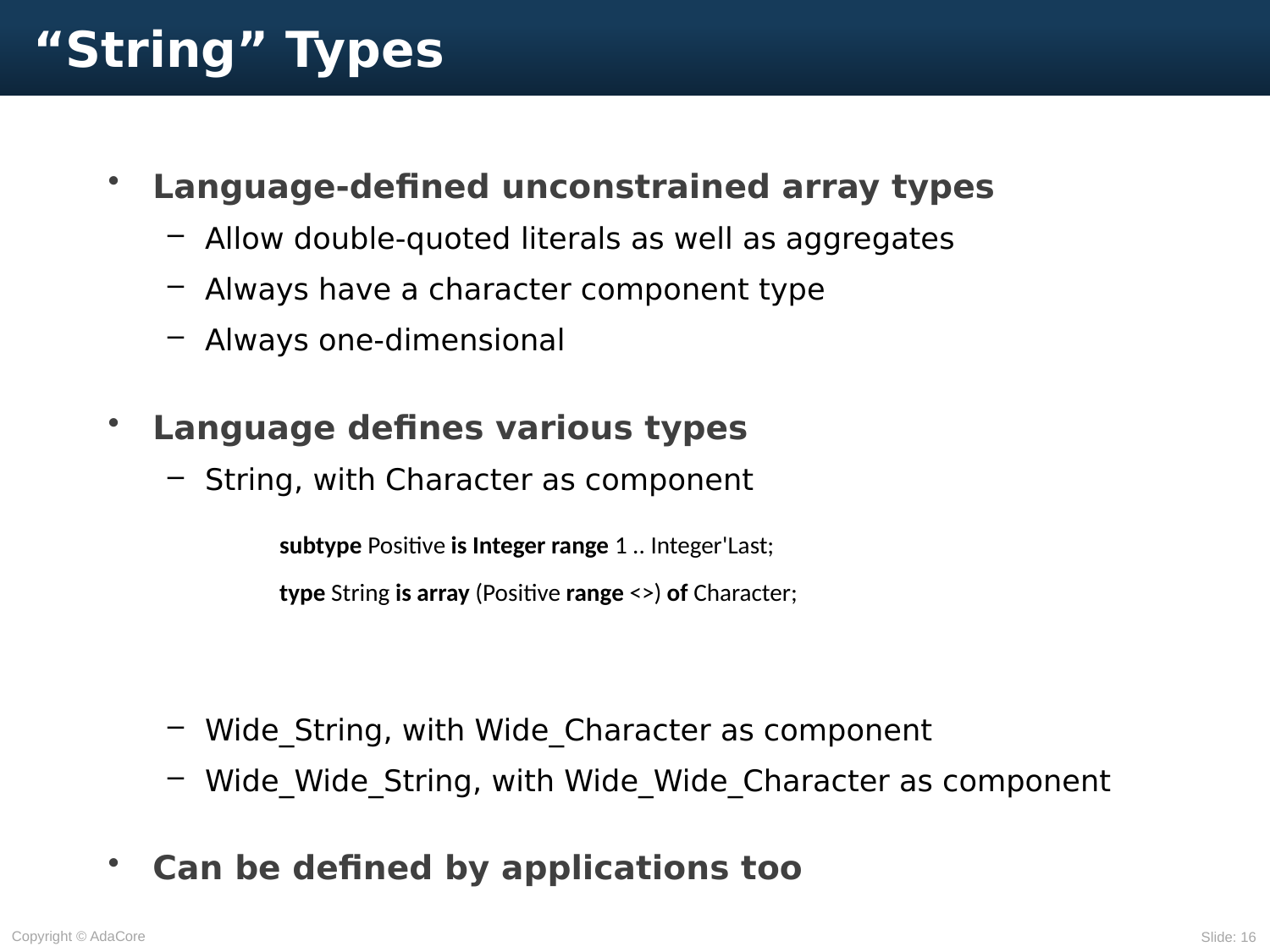

# “String” Types
Language-defined unconstrained array types
Allow double-quoted literals as well as aggregates
Always have a character component type
Always one-dimensional
Language defines various types
String, with Character as component

Wide_String, with Wide_Character as component
Wide_Wide_String, with Wide_Wide_Character as component
Can be defined by applications too
subtype Positive is Integer range 1 .. Integer'Last;
type String is array (Positive range <>) of Character;